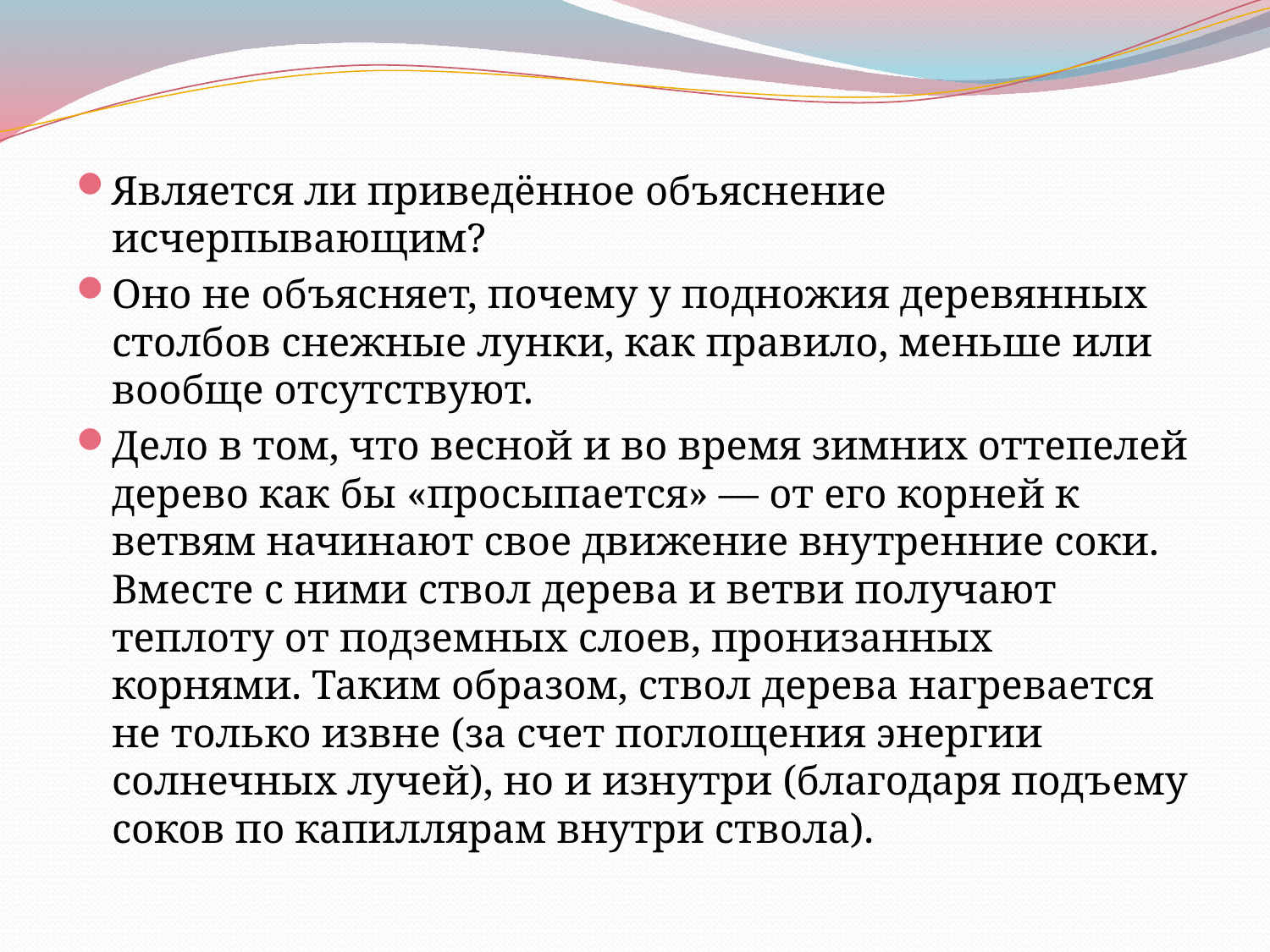

Является ли приведённое объяснение исчерпывающим?
Оно не объясняет, почему у подножия деревянных столбов снежные лунки, как правило, меньше или вообще отсутствуют.
Дело в том, что весной и во время зимних оттепелей дерево как бы «просыпается» — от его корней к ветвям начинают свое движение внутренние соки. Вместе с ними ствол дерева и ветви получают теплоту от подземных слоев, пронизанных корнями. Таким образом, ствол дерева нагревается не только извне (за счет поглощения энергии солнечных лучей), но и изнутри (благодаря подъему соков по капиллярам внутри ствола).